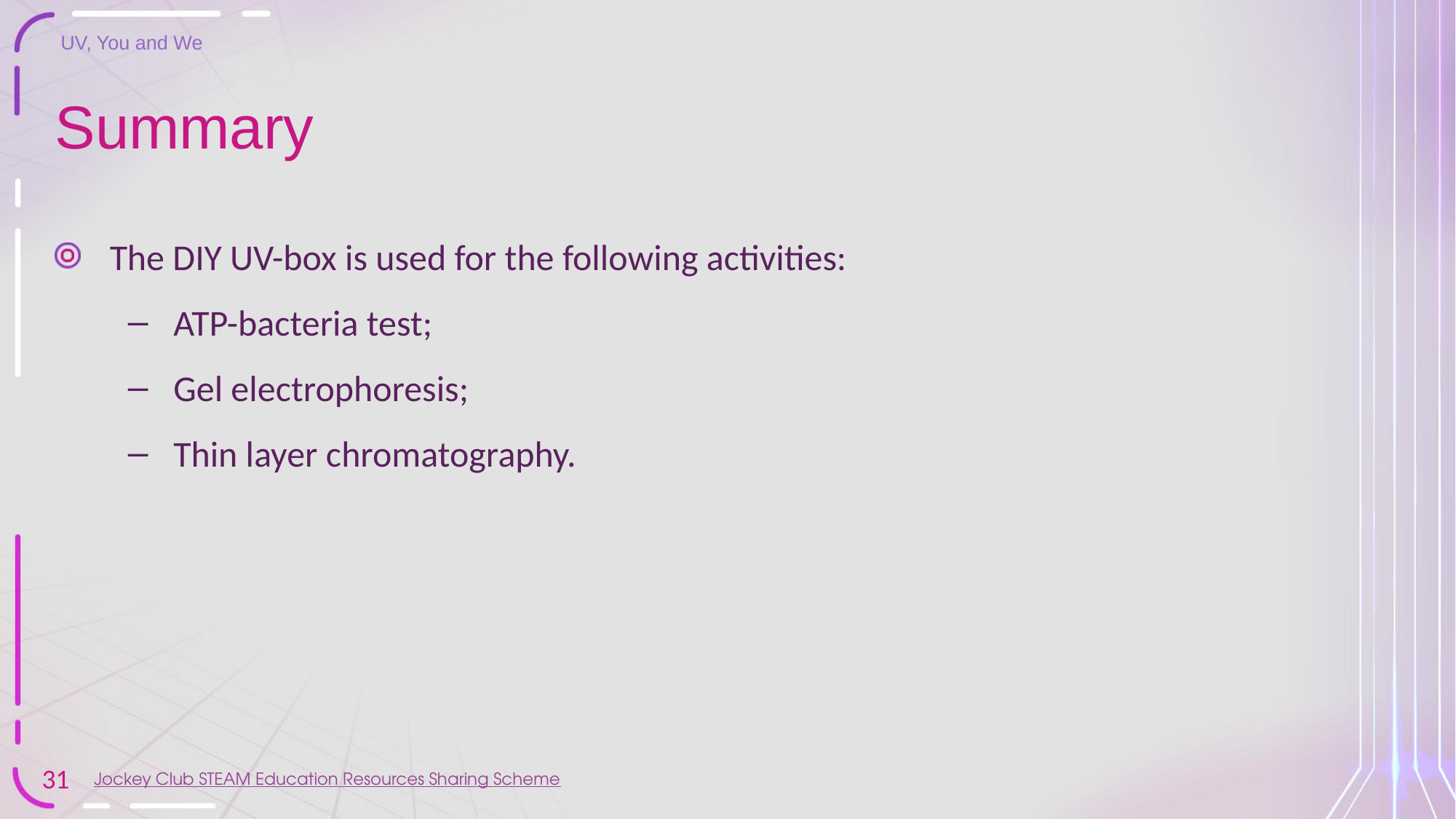

# Summary
The DIY UV-box is used for the following activities:
ATP-bacteria test;
Gel electrophoresis;
Thin layer chromatography.